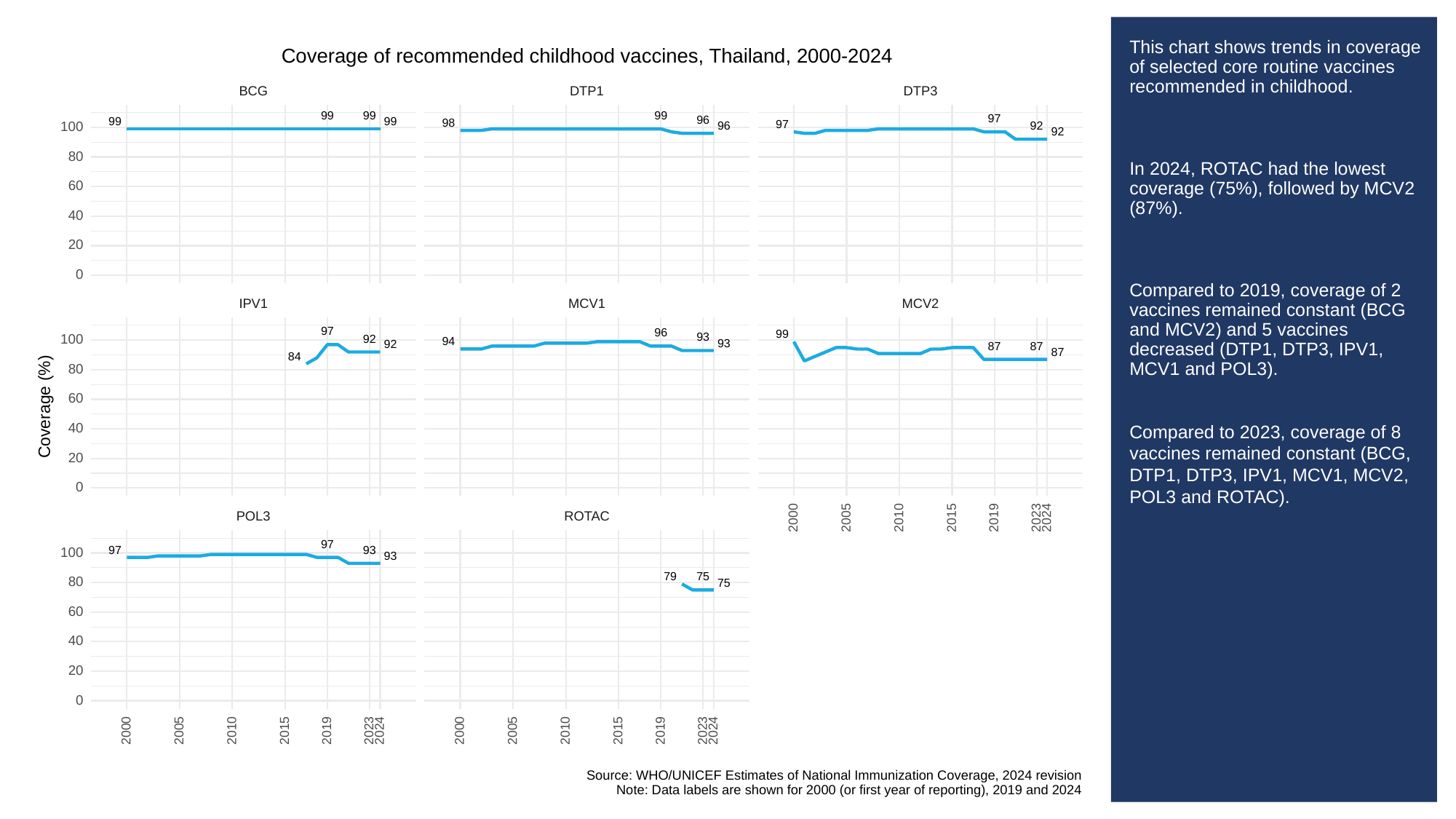

# This chart shows trends in coverage of selected core routine vaccines recommended in childhood.

In 2024, ROTAC had the lowest coverage (75%), followed by MCV2 (87%).

Compared to 2019, coverage of 2 vaccines remained constant (BCG and MCV2) and 5 vaccines decreased (DTP1, DTP3, IPV1, MCV1 and POL3).

Compared to 2023, coverage of 8 vaccines remained constant (BCG, DTP1, DTP3, IPV1, MCV1, MCV2, POL3 and ROTAC).

Coverage of recommended childhood vaccines, Thailand, 2000-2024
BCG
DTP3
DTP1

99
99
99

97
96
99
99
98
97
96
100
92

92

80

60

40

20

0

MCV1
MCV2
IPV1

97
96
99
93
100
92
94
93

92

87
87

87
84

80

60
Coverage (%)

40

20

0

POL3
ROTAC
2023
2000
2005
2010
2015
2019
2024

97
97
93
100
93

79
75
80
75

60

40

20

0

2023
2023
2000
2005
2010
2015
2019
2024
2000
2005
2010
2015
2019
2024
Source: WHO/UNICEF Estimates of National Immunization Coverage, 2024 revision
Note: Data labels are shown for 2000 (or first year of reporting), 2019 and 2024